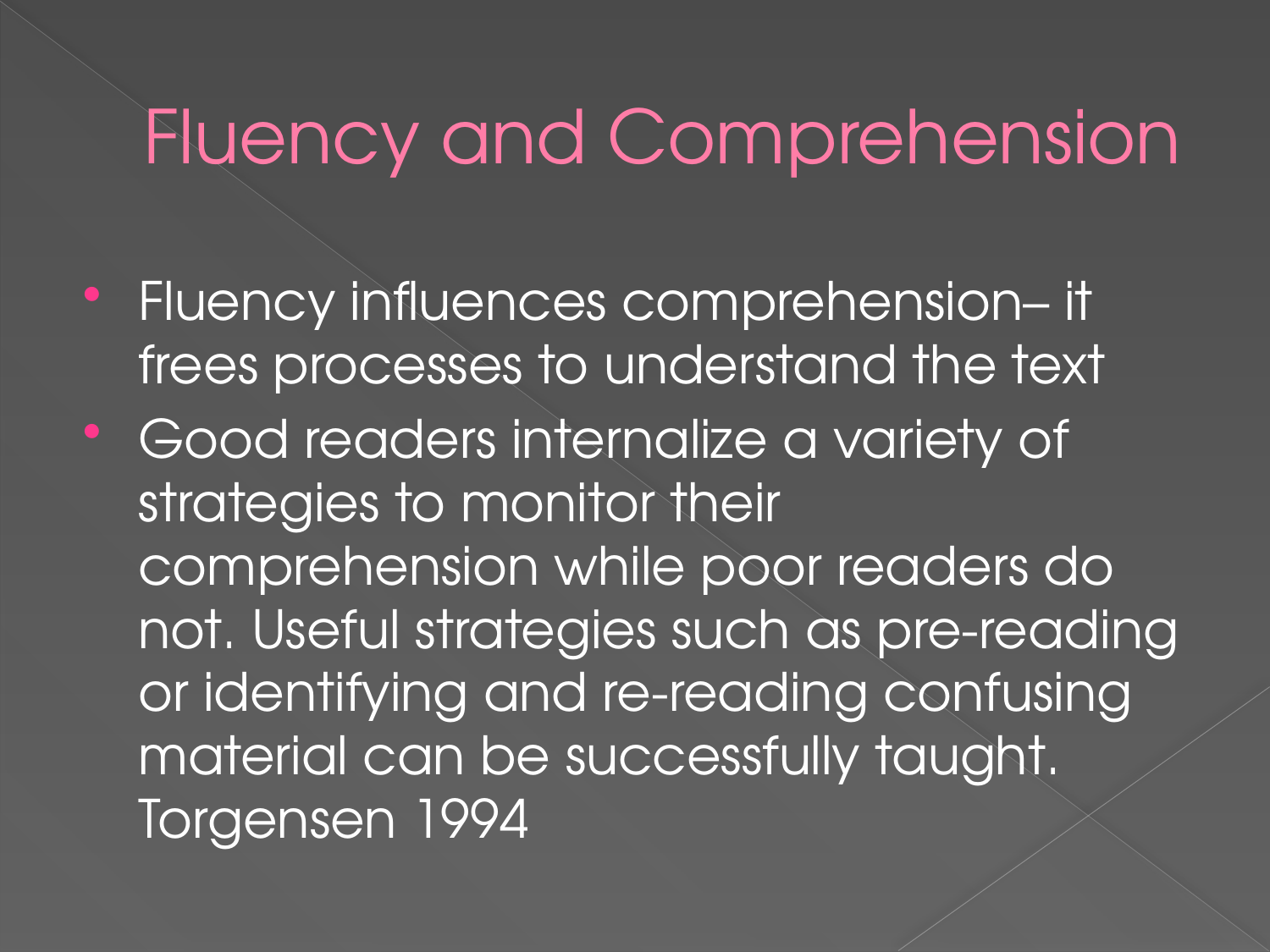

# Fluency and Comprehension
Fluency influences comprehension– it frees processes to understand the text
Good readers internalize a variety of strategies to monitor their comprehension while poor readers do not. Useful strategies such as pre-reading or identifying and re-reading confusing material can be successfully taught. Torgensen 1994